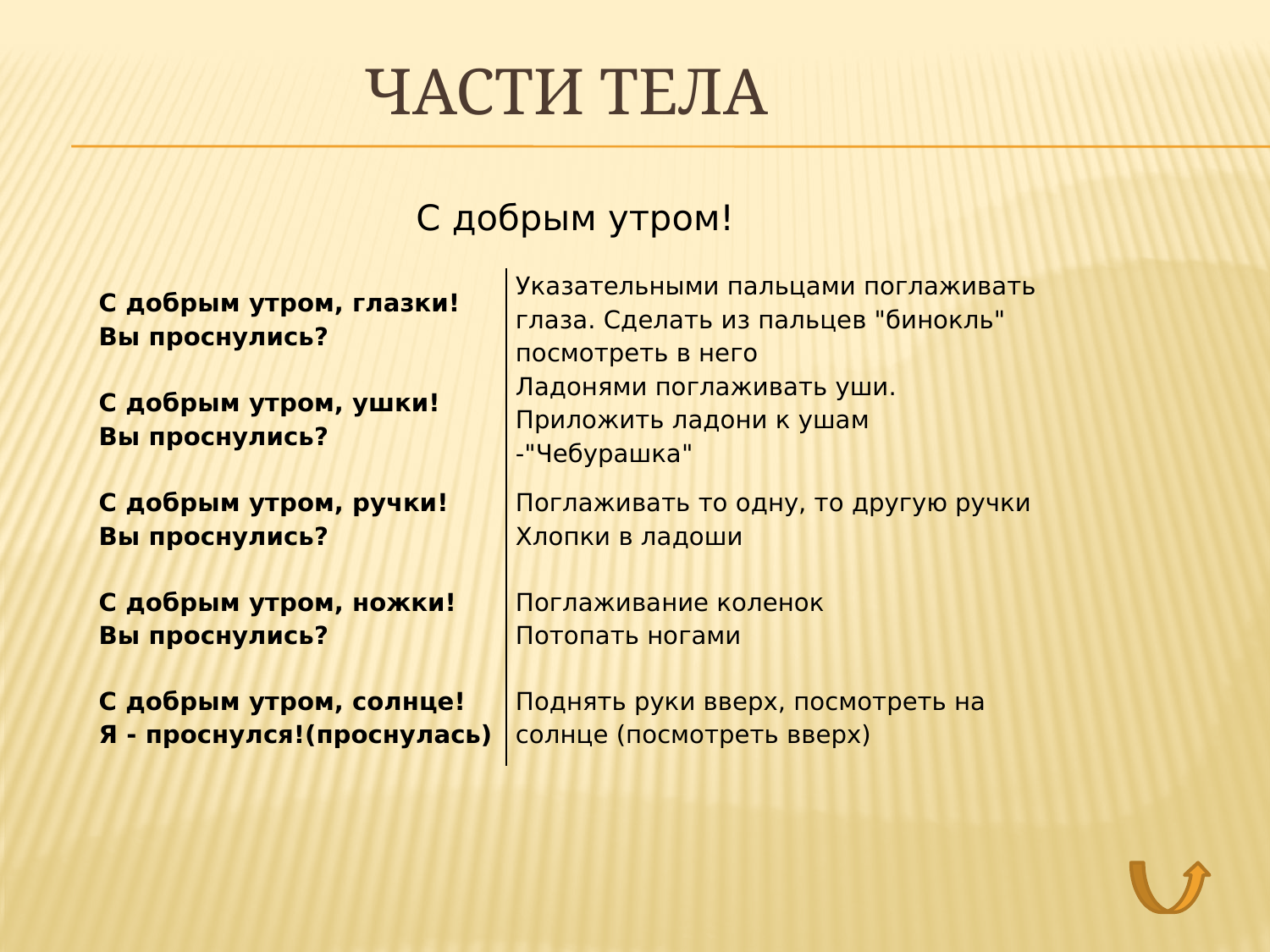

# Части тела
| С добрым утром! |  |
| --- | --- |
| С добрым утром, глазки! Вы проснулись? | Указательными пальцами поглаживать глаза. Сделать из пальцев "бинокль" посмотреть в него |
| С добрым утром, ушки! Вы проснулись? | Ладонями поглаживать уши. Приложить ладони к ушам -"Чебурашка" |
| С добрым утром, ручки! Вы проснулись? | Поглаживать то одну, то другую ручки Хлопки в ладоши |
| С добрым утром, ножки! Вы проснулись? | Поглаживание коленок Потопать ногами |
| С добрым утром, солнце! Я - проснулся!(проснулась) | Поднять руки вверх, посмотреть на солнце (посмотреть вверх) |